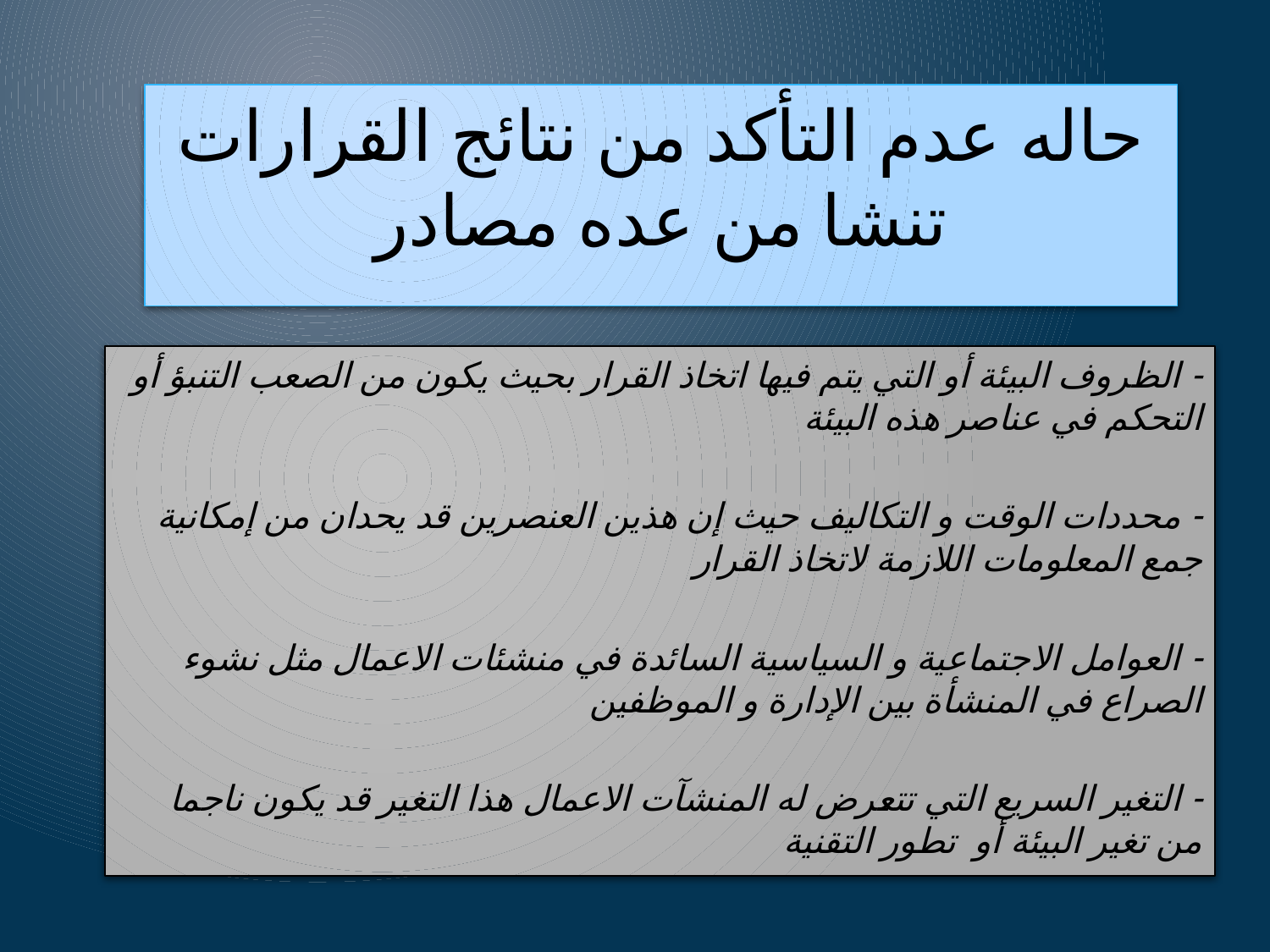

# حاله عدم التأكد من نتائج القرارات تنشا من عده مصادر
- الظروف البيئة أو التي يتم فيها اتخاذ القرار بحيث يكون من الصعب التنبؤ أو التحكم في عناصر هذه البيئة

- محددات الوقت و التكاليف حيث إن هذين العنصرين قد يحدان من إمكانية جمع المعلومات اللازمة لاتخاذ القرار

- العوامل الاجتماعية و السياسية السائدة في منشئات الاعمال مثل نشوء الصراع في المنشأة بين الإدارة و الموظفين

- التغير السريع التي تتعرض له المنشآت الاعمال هذا التغير قد يكون ناجما من تغير البيئة أو  تطور التقنية